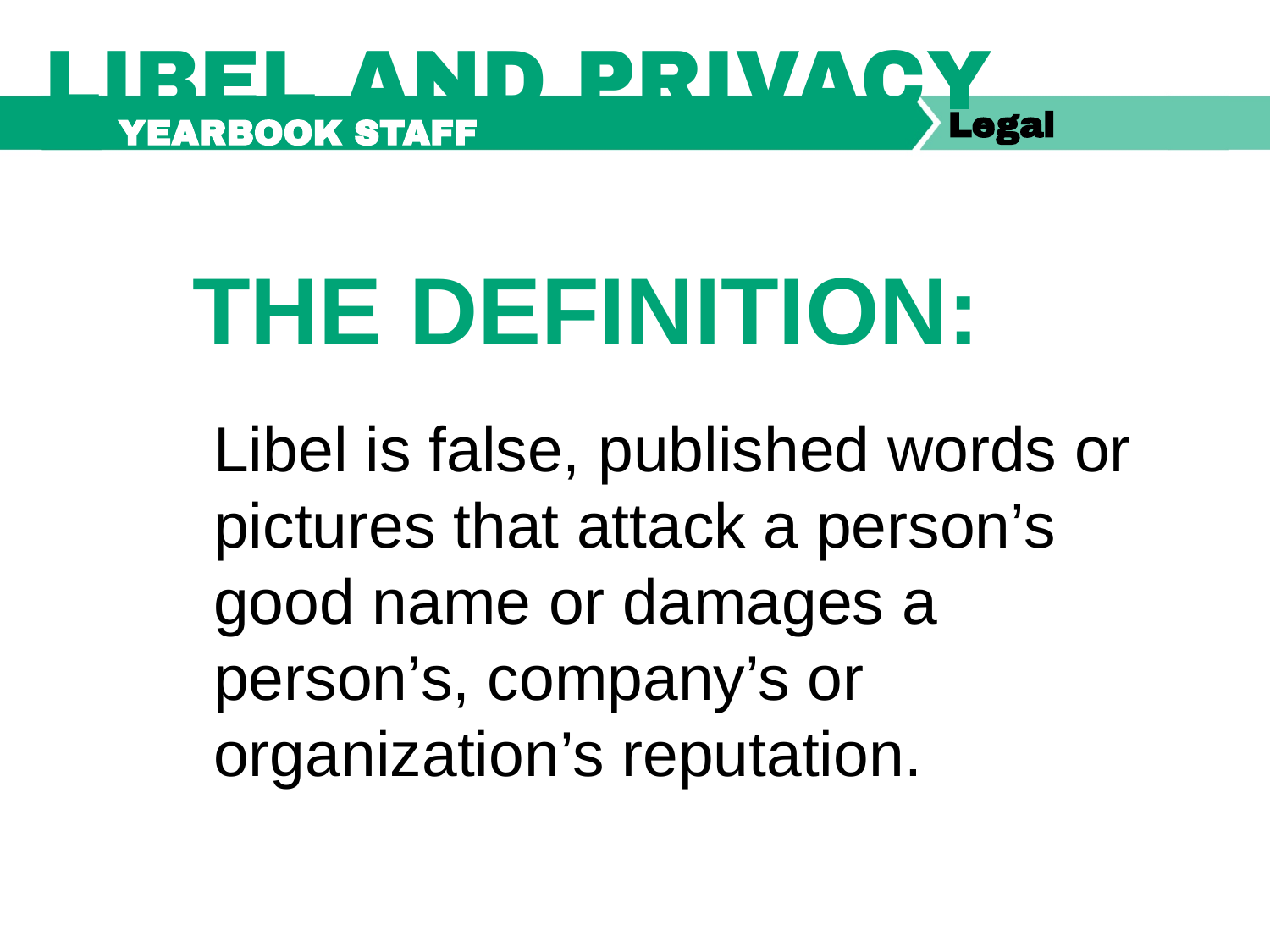

LIBEL AND PRIVACY
YEARBOOK STAFF
THE DEFINITION:
Libel is false, published words or pictures that attack a person’s good name or damages a person’s, company’s or organization’s reputation.